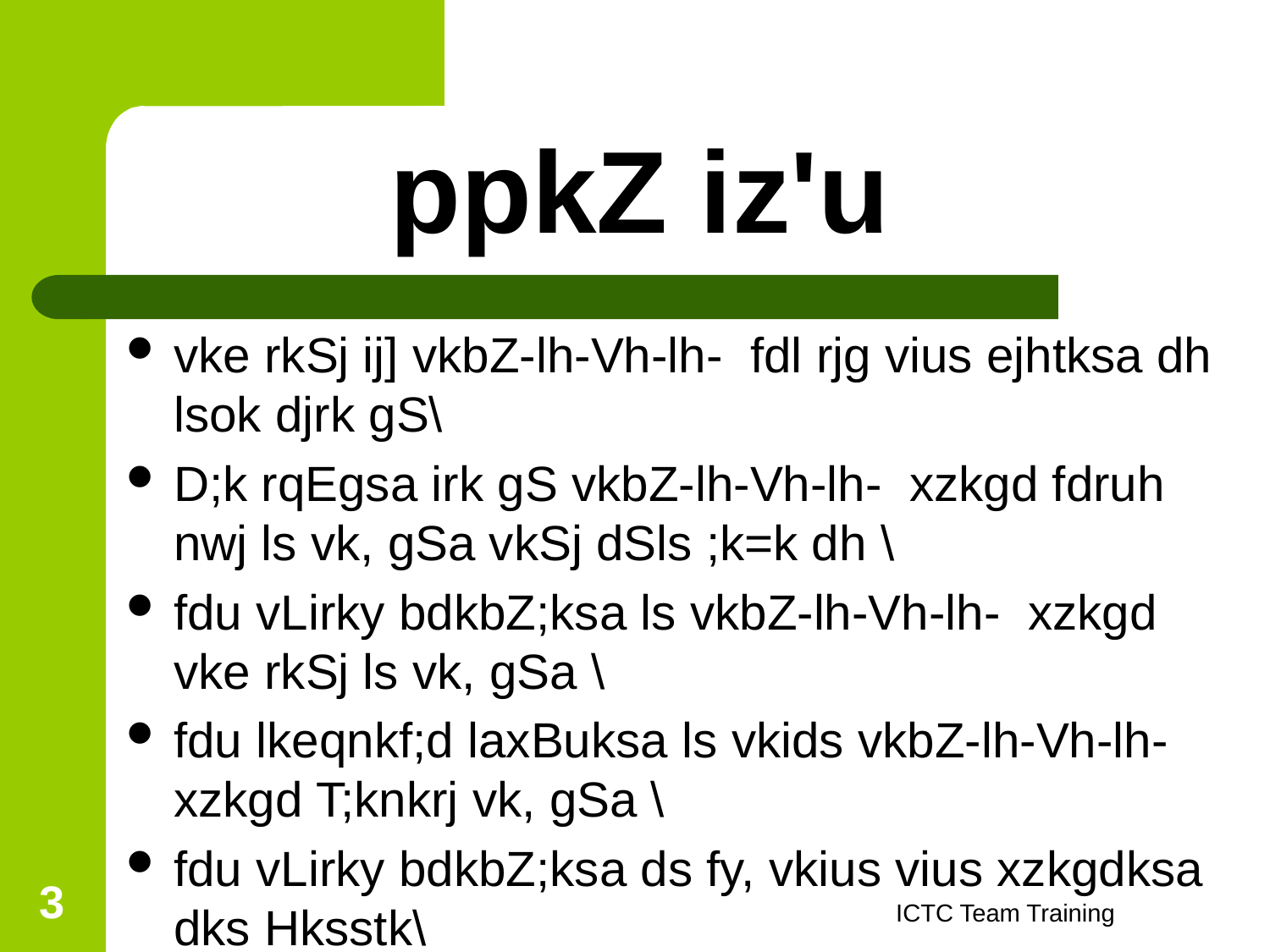

# ppkZ iz'u
vke rkSj ij] vkbZ-lh-Vh-lh-  fdl rjg vius ejhtksa dh lsok djrk gS\
D;k rqEgsa irk gS vkbZ-lh-Vh-lh-  xzkgd fdruh nwj ls vk, gSa vkSj dSls ;k=k dh \
fdu vLirky bdkbZ;ksa ls vkbZ-lh-Vh-lh-  xzkgd vke rkSj ls vk, gSa \
fdu lkeqnkf;d laxBuksa ls vkids vkbZ-lh-Vh-lh-  xzkgd T;knkrj vk, gSa \
fdu vLirky bdkbZ;ksa ds fy, vkius vius xzkgdksa dks Hksstk\
fdu leqnk; laxBuksa ds fy, vkius vius xzkgdksa dks Hksstk\
vkbZ-lh-Vh-lh- vU; bdkbZ;ksa dks jksfx;ksa dk mYys[k dj ldrs gS] ysfdu vkidks dSls irk gksxk os igq¡p jgs gSa \
3
ICTC Team Training